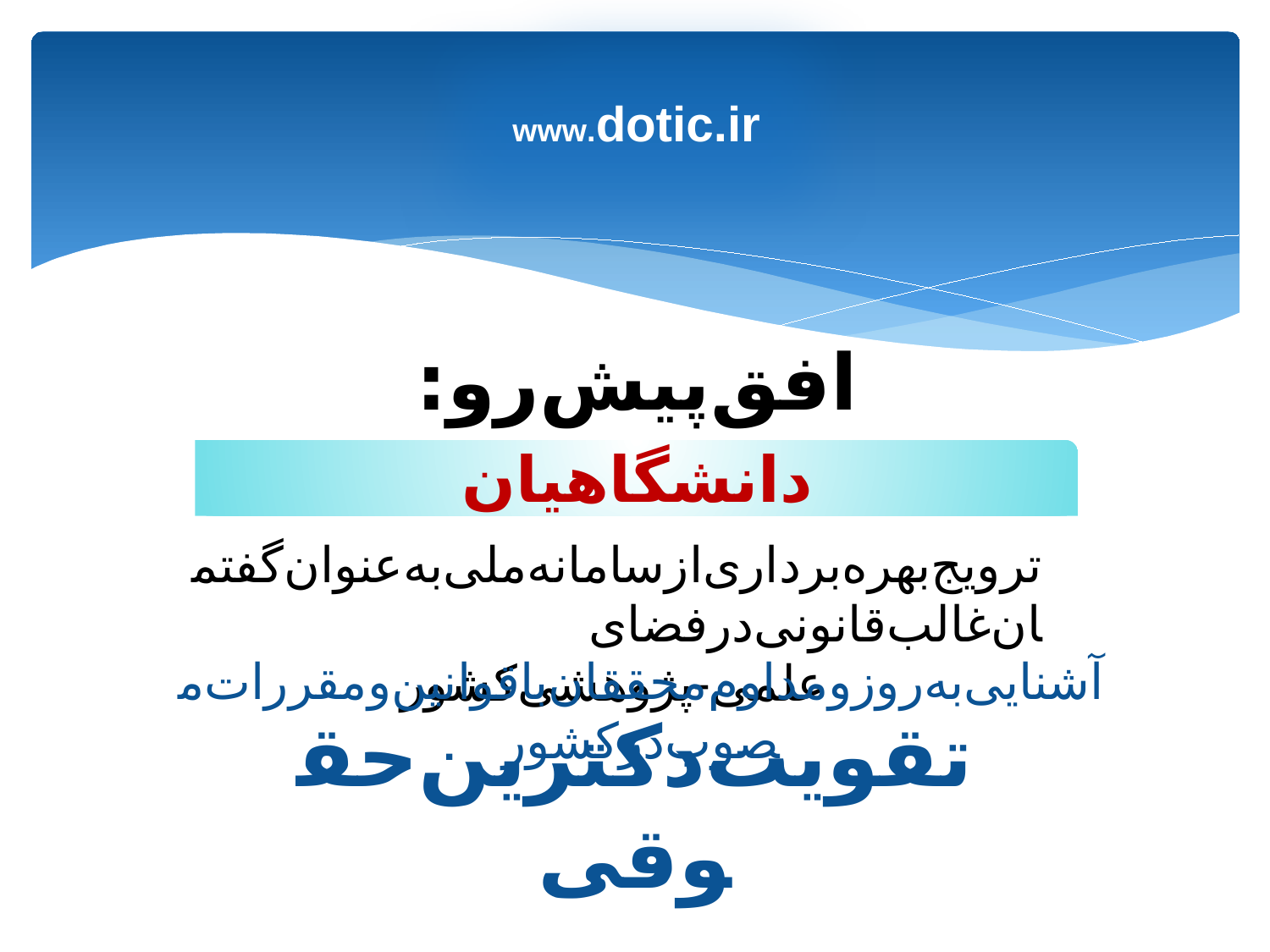

www.dotic.ir
افق‌پیش‌رو:
دانشگاهیان

ترویج‌بهره‌برداری‌ازسامانه‌ملی‌به‌عنوان‌گفتمان‌غالب‌قانونی‌در‌فضای‌
علمی-پژوهشی‌کشور
آشنایی‌به‌روزومداوم‌محققان‌باقوانین‌ومقررات‌مصوب‌درکشور
تقویت‌دکترین‌حقوقی